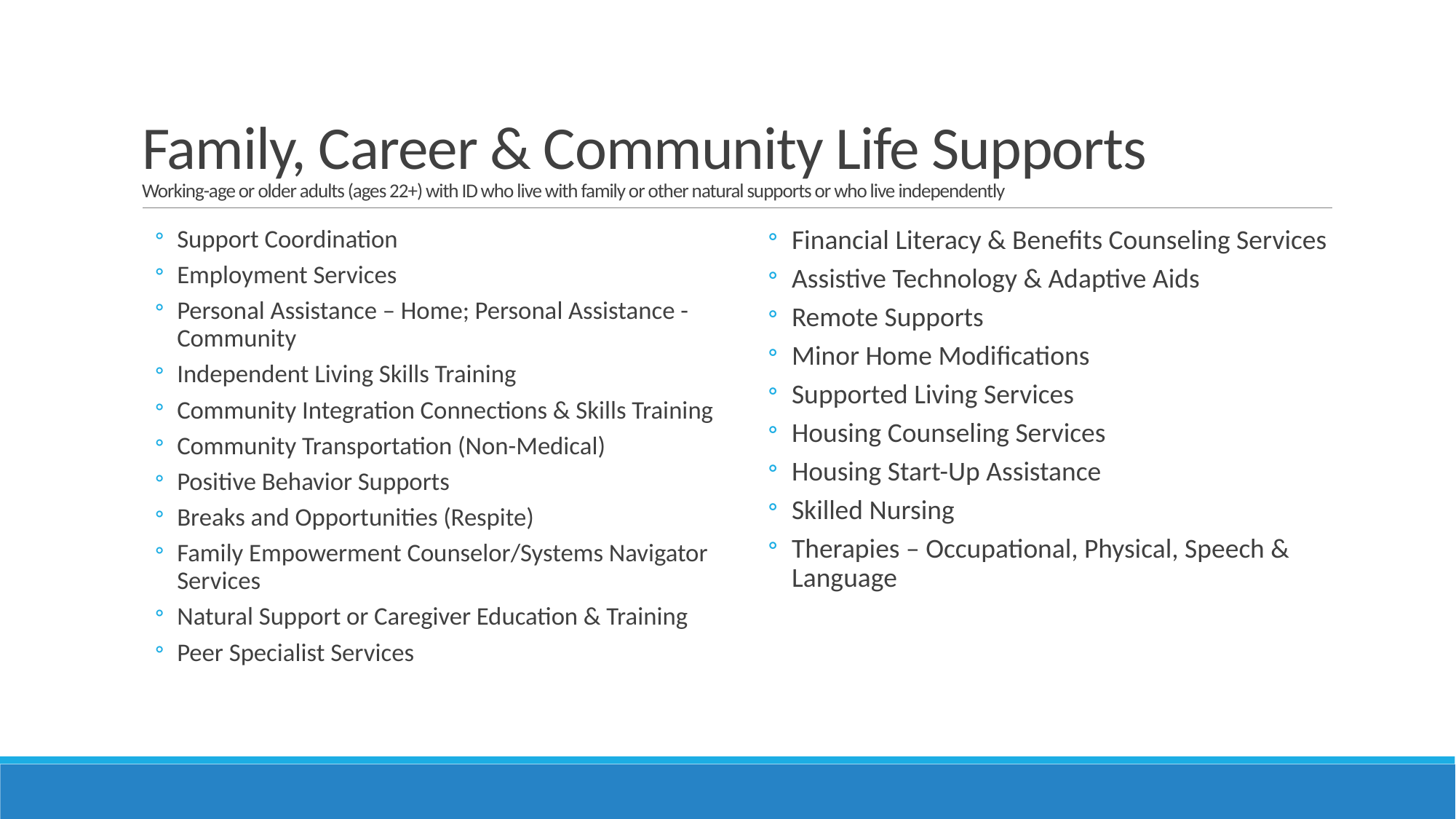

# Family, Career & Community Life Supports Working-age or older adults (ages 22+) with ID who live with family or other natural supports or who live independently
Support Coordination
Employment Services
Personal Assistance – Home; Personal Assistance - Community
Independent Living Skills Training
Community Integration Connections & Skills Training
Community Transportation (Non-Medical)
Positive Behavior Supports
Breaks and Opportunities (Respite)
Family Empowerment Counselor/Systems Navigator Services
Natural Support or Caregiver Education & Training
Peer Specialist Services

Financial Literacy & Benefits Counseling Services
Assistive Technology & Adaptive Aids
Remote Supports
Minor Home Modifications
Supported Living Services
Housing Counseling Services
Housing Start-Up Assistance
Skilled Nursing
Therapies – Occupational, Physical, Speech & Language